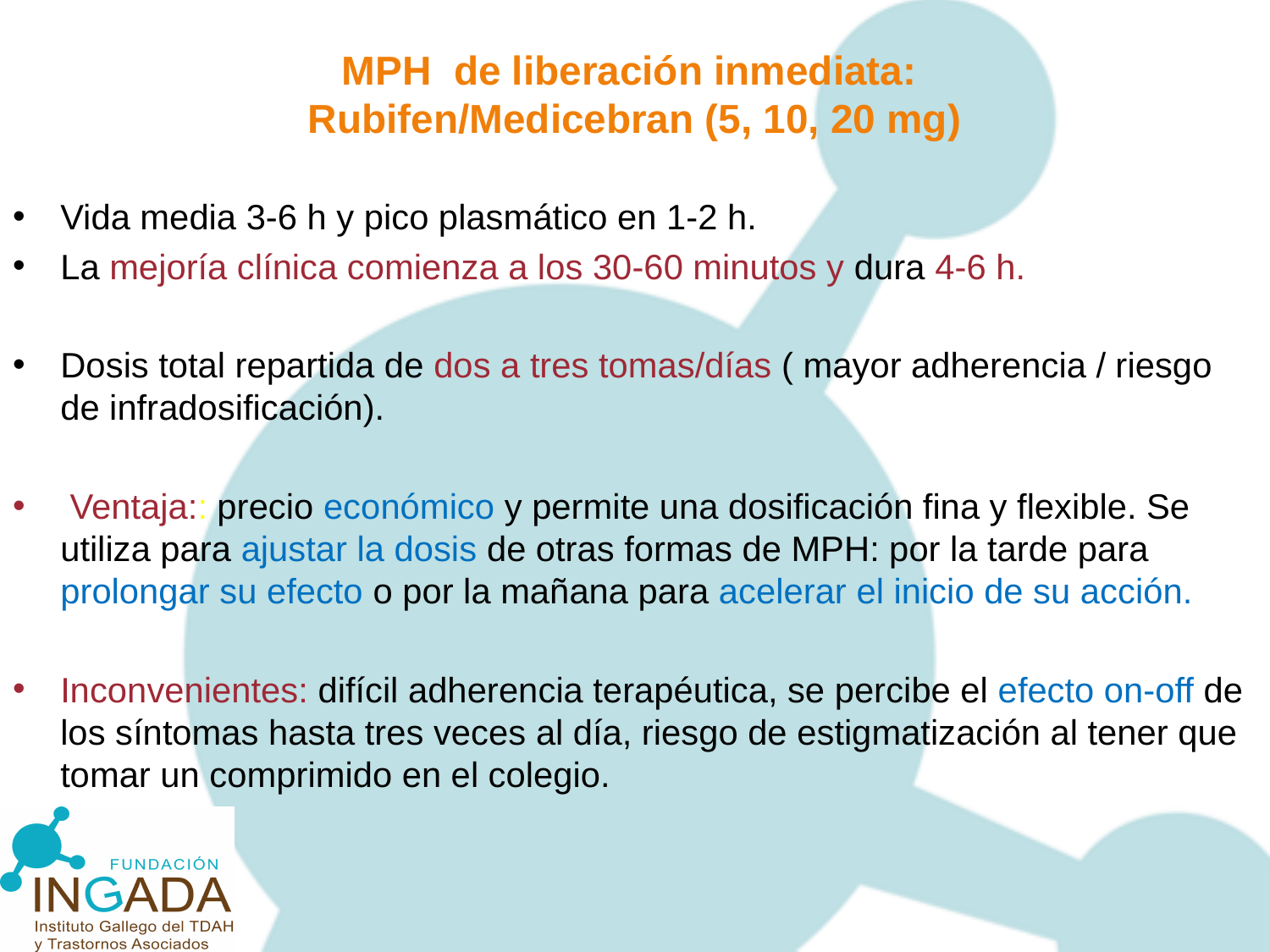

# MPH  de liberación inmediata: Rubifen/Medicebran (5, 10, 20 mg)
Vida media 3-6 h y pico plasmático en 1-2 h.
La mejoría clínica comienza a los 30-60 minutos y dura 4-6 h.

Dosis total repartida de dos a tres tomas/días ( mayor adherencia / riesgo de infradosificación).

 Ventaja:: precio económico y permite una dosificación fina y flexible. Se utiliza para ajustar la dosis de otras formas de MPH: por la tarde para prolongar su efecto o por la mañana para acelerar el inicio de su acción.

Inconvenientes: difícil adherencia terapéutica, se percibe el efecto on-off de los síntomas hasta tres veces al día, riesgo de estigmatización al tener que tomar un comprimido en el colegio.